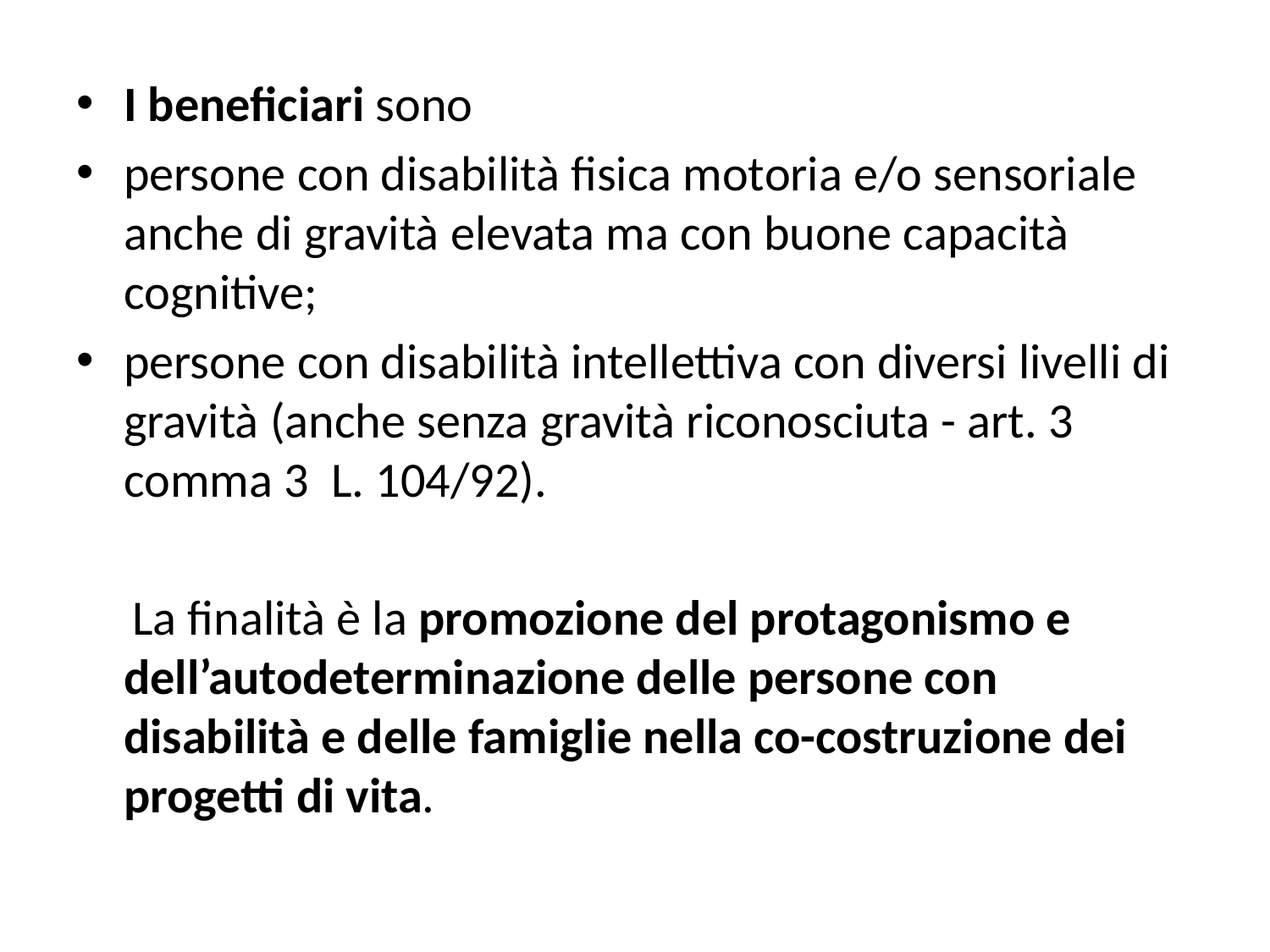

I beneficiari sono
persone con disabilità fisica motoria e/o sensoriale anche di gravità elevata ma con buone capacità cognitive;
persone con disabilità intellettiva con diversi livelli di gravità (anche senza gravità riconosciuta - art. 3 comma 3  L. 104/92).

     La finalità è la promozione del protagonismo e dell’autodeterminazione delle persone con disabilità e delle famiglie nella co-costruzione dei progetti di vita.